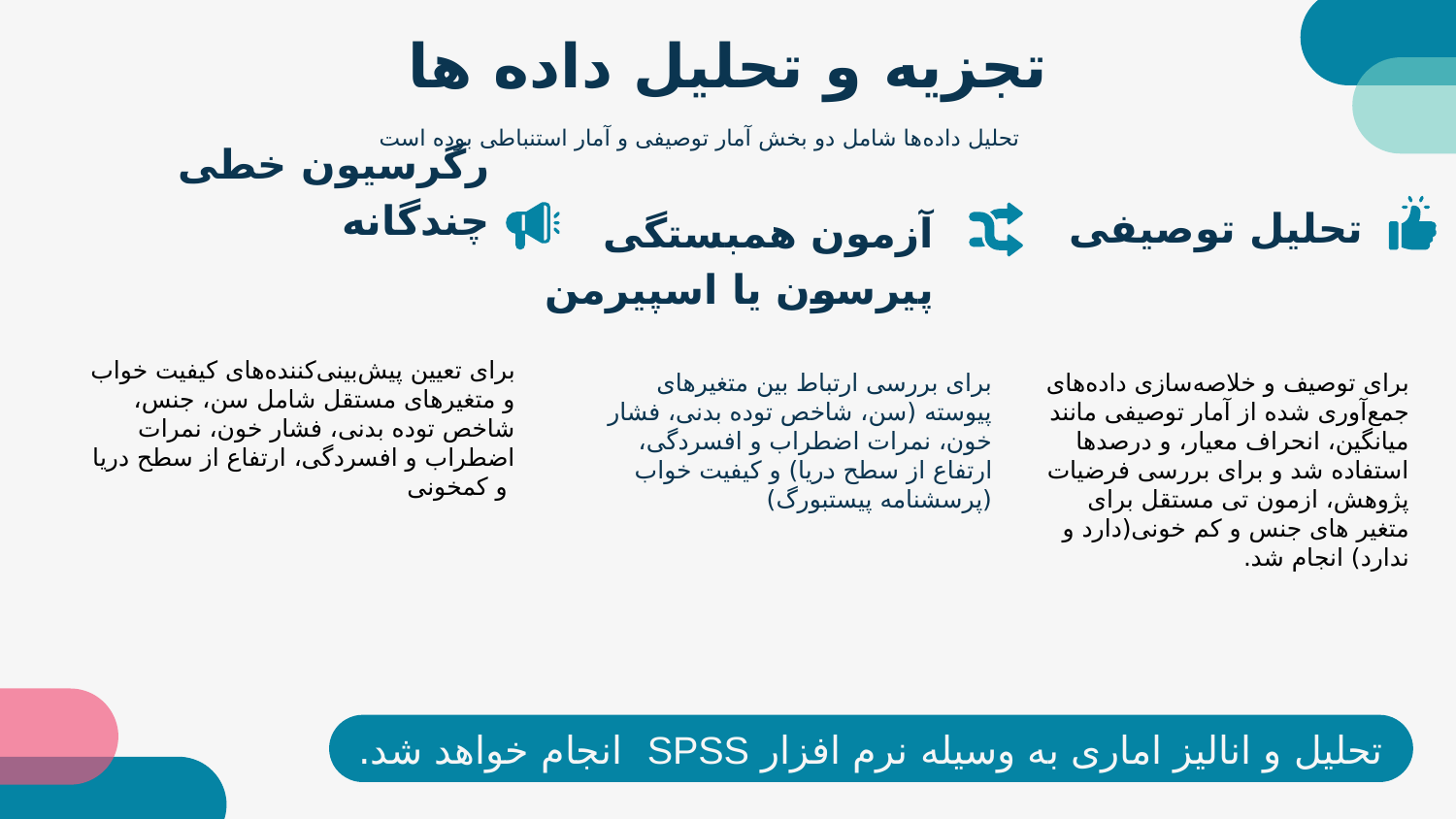

# تجزیه و تحلیل داده ها
تحلیل داده‌ها شامل دو بخش آمار توصیفی و آمار استنباطی بوده است
رگرسیون خطی چندگانه
تحلیل توصیفی

آزمون همبستگی پیرسون یا اسپیرمن
برای تعیین پیش‌بینی‌کننده‌های کیفیت خواب و متغیرهای مستقل شامل سن، جنس، شاخص توده بدنی، فشار خون، نمرات اضطراب و افسردگی، ارتفاع از سطح دریا و کمخونی
برای بررسی ارتباط بین متغیرهای پیوسته (سن، شاخص توده بدنی، فشار خون، نمرات اضطراب و افسردگی، ارتفاع از سطح دریا) و کیفیت خواب (پرسشنامه پیستبورگ)
برای توصیف و خلاصه‌سازی داده‌های جمع‌آوری شده از آمار توصیفی مانند میانگین، انحراف معیار، و درصدها استفاده شد و برای بررسی فرضیات پژوهش، ازمون تی مستقل برای متغیر های جنس و کم خونی(دارد و ندارد) انجام شد.
تحلیل و انالیز اماری به وسیله نرم افزار SPSS  انجام خواهد شد.